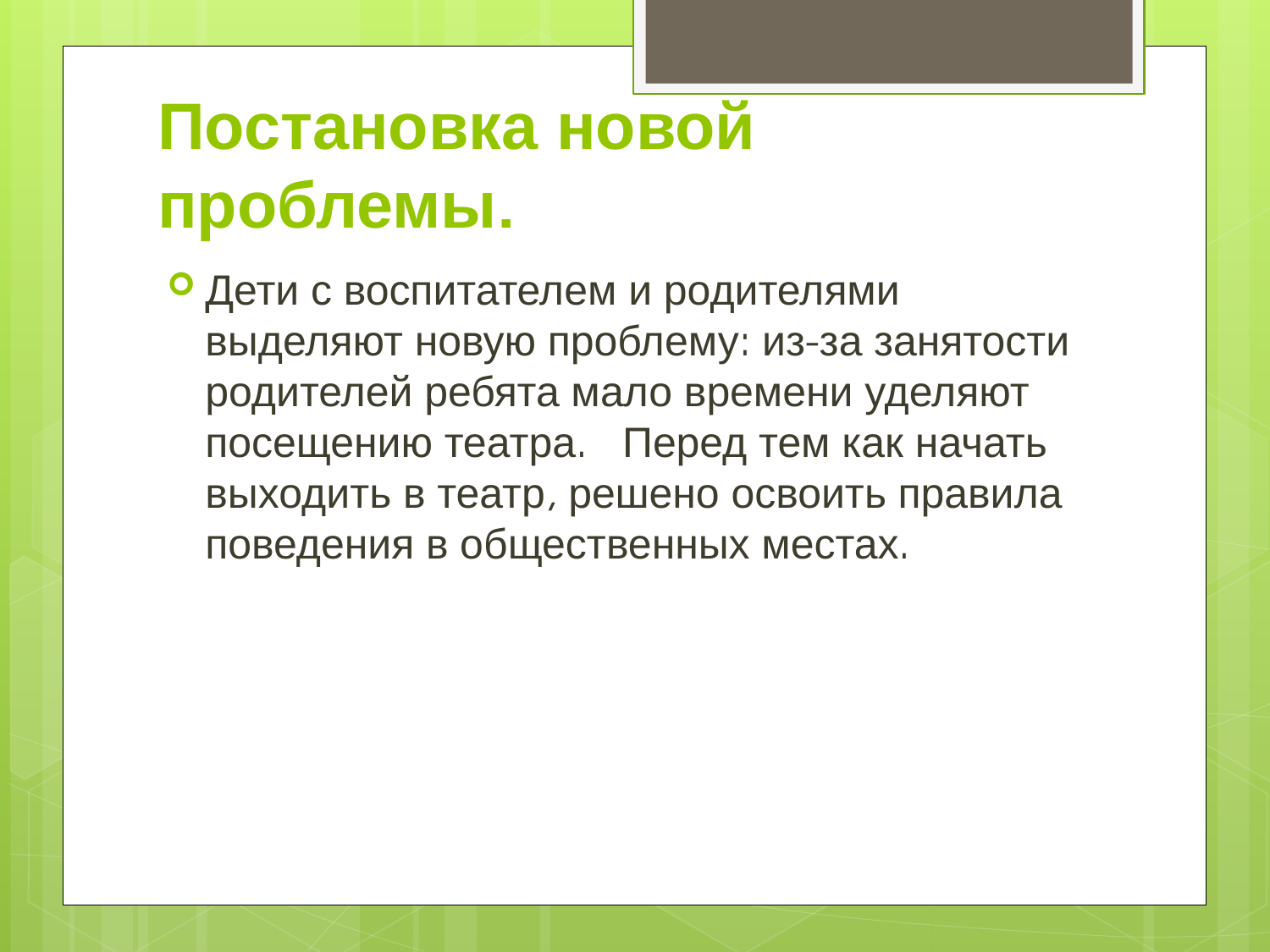

# Постановка новой проблемы.
Дети с воспитателем и родителями выделяют новую проблему: из-за занятости родителей ребята мало времени уделяют посещению театра.   Перед тем как начать выходить в театр, решено освоить правила поведения в общественных местах.